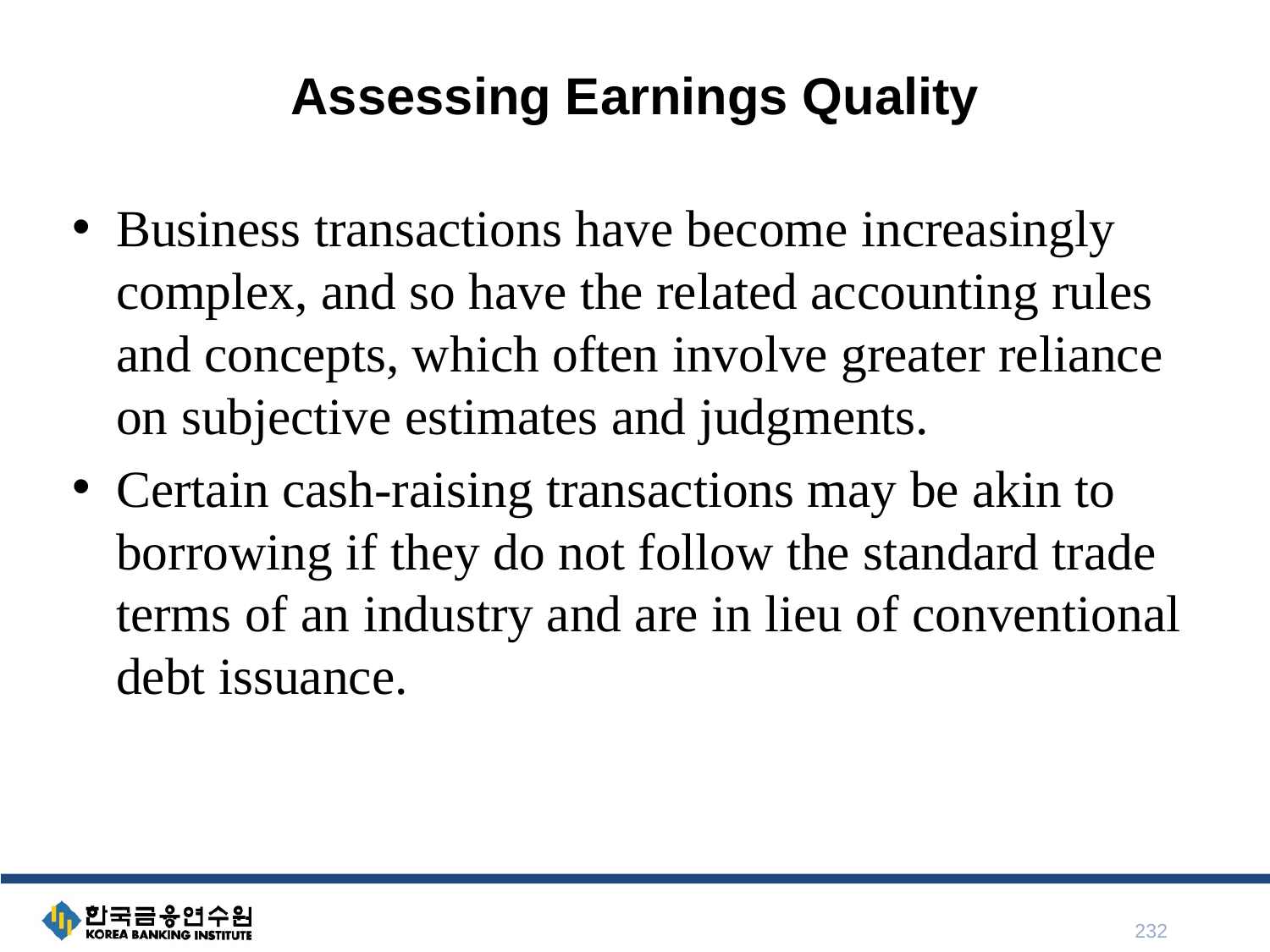

# Assessing Earnings Quality
Business transactions have become increasingly complex, and so have the related accounting rules and concepts, which often involve greater reliance on subjective estimates and judgments.
Certain cash-raising transactions may be akin to borrowing if they do not follow the standard trade terms of an industry and are in lieu of conventional debt issuance.
232